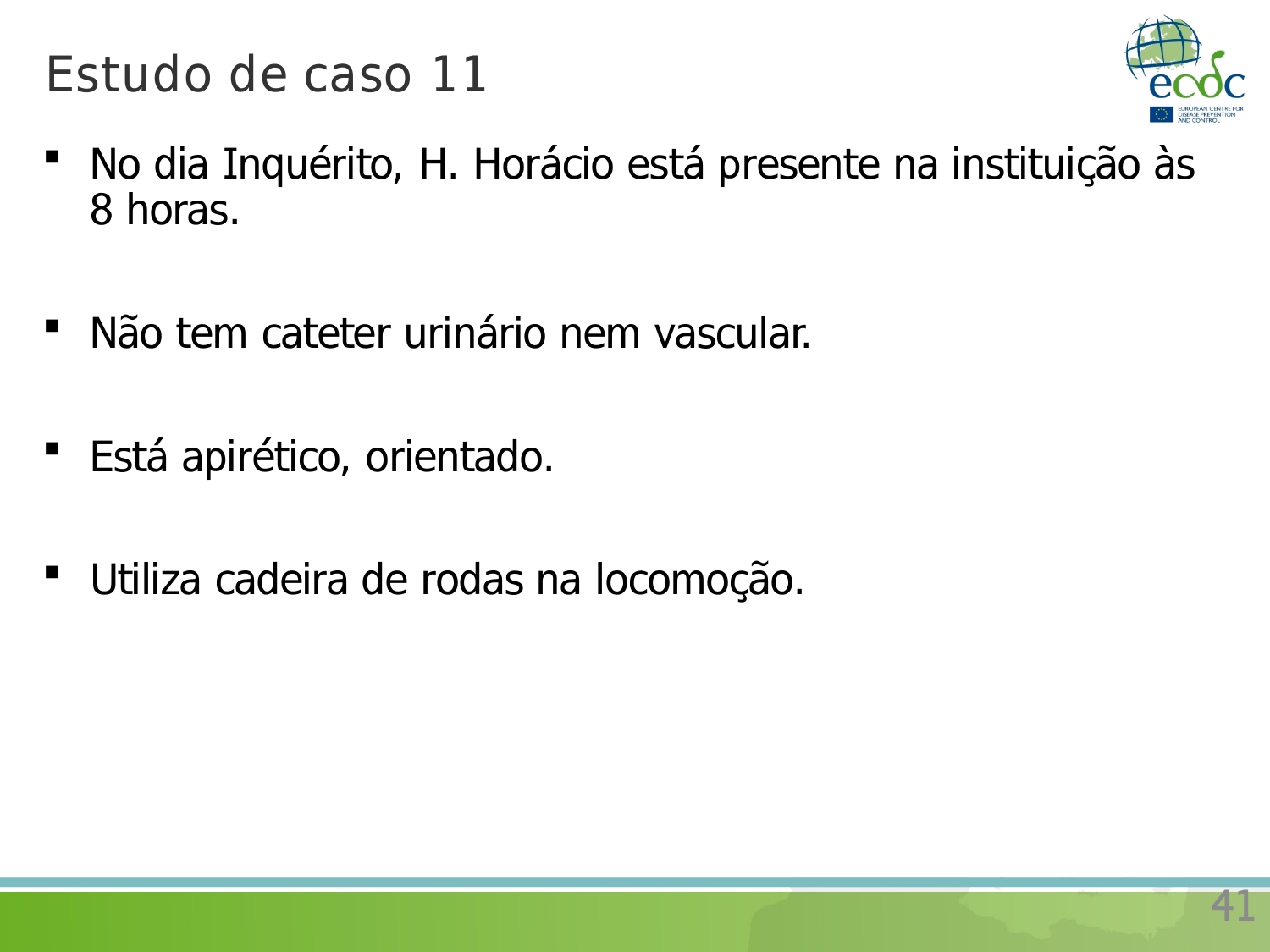

# Estudo de caso 11
No dia Inquérito, H. Horácio está presente na instituição às 8 horas.

Não tem cateter urinário nem vascular.

Está apirético, orientado.

Utiliza cadeira de rodas na locomoção.

41